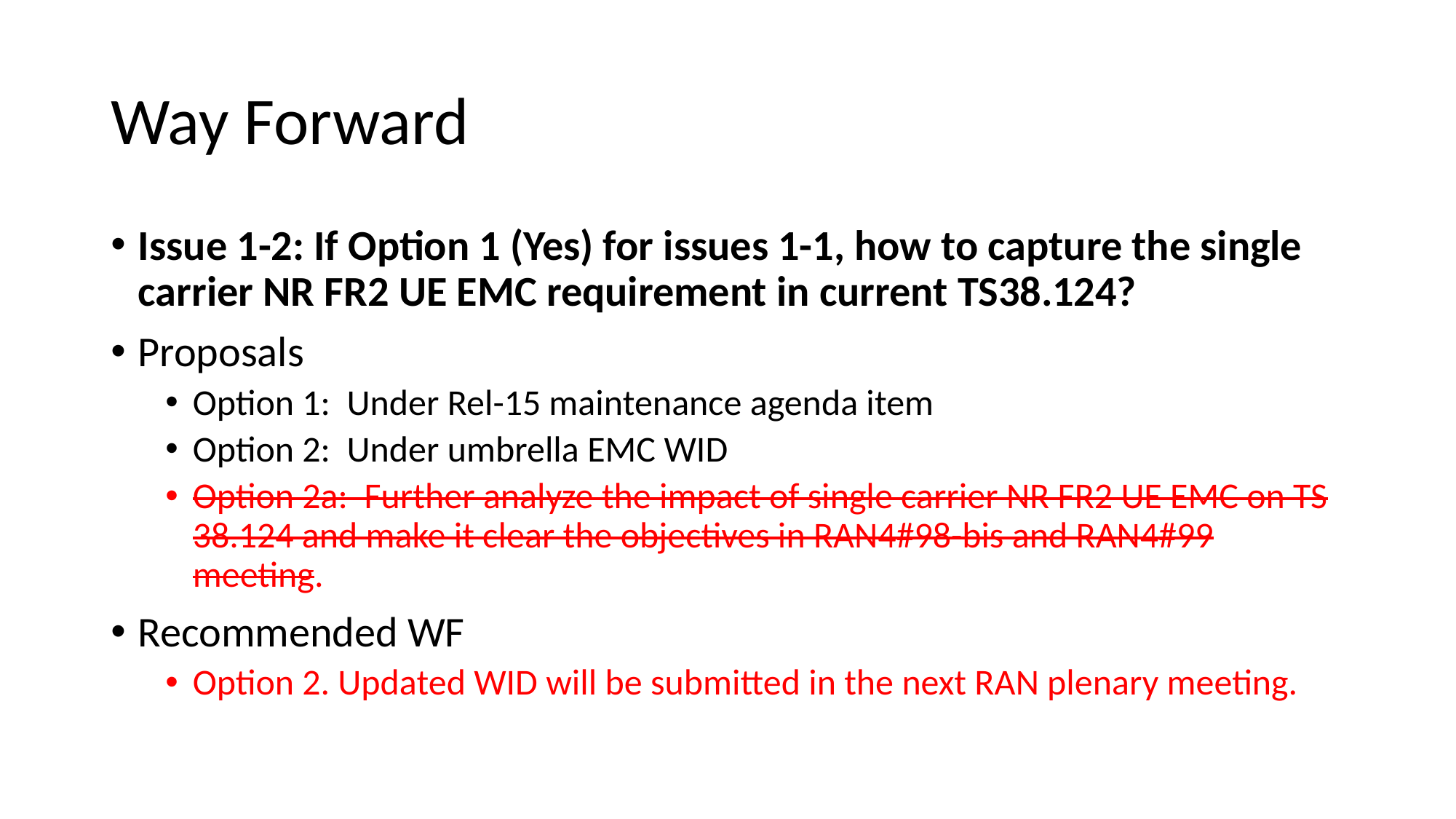

# Way Forward
Issue 1-2: If Option 1 (Yes) for issues 1-1, how to capture the single carrier NR FR2 UE EMC requirement in current TS38.124?
Proposals
Option 1:  Under Rel-15 maintenance agenda item
Option 2:  Under umbrella EMC WID
Option 2a:  Further analyze the impact of single carrier NR FR2 UE EMC on TS 38.124 and make it clear the objectives in RAN4#98-bis and RAN4#99 meeting.
Recommended WF
Option 2. Updated WID will be submitted in the next RAN plenary meeting.